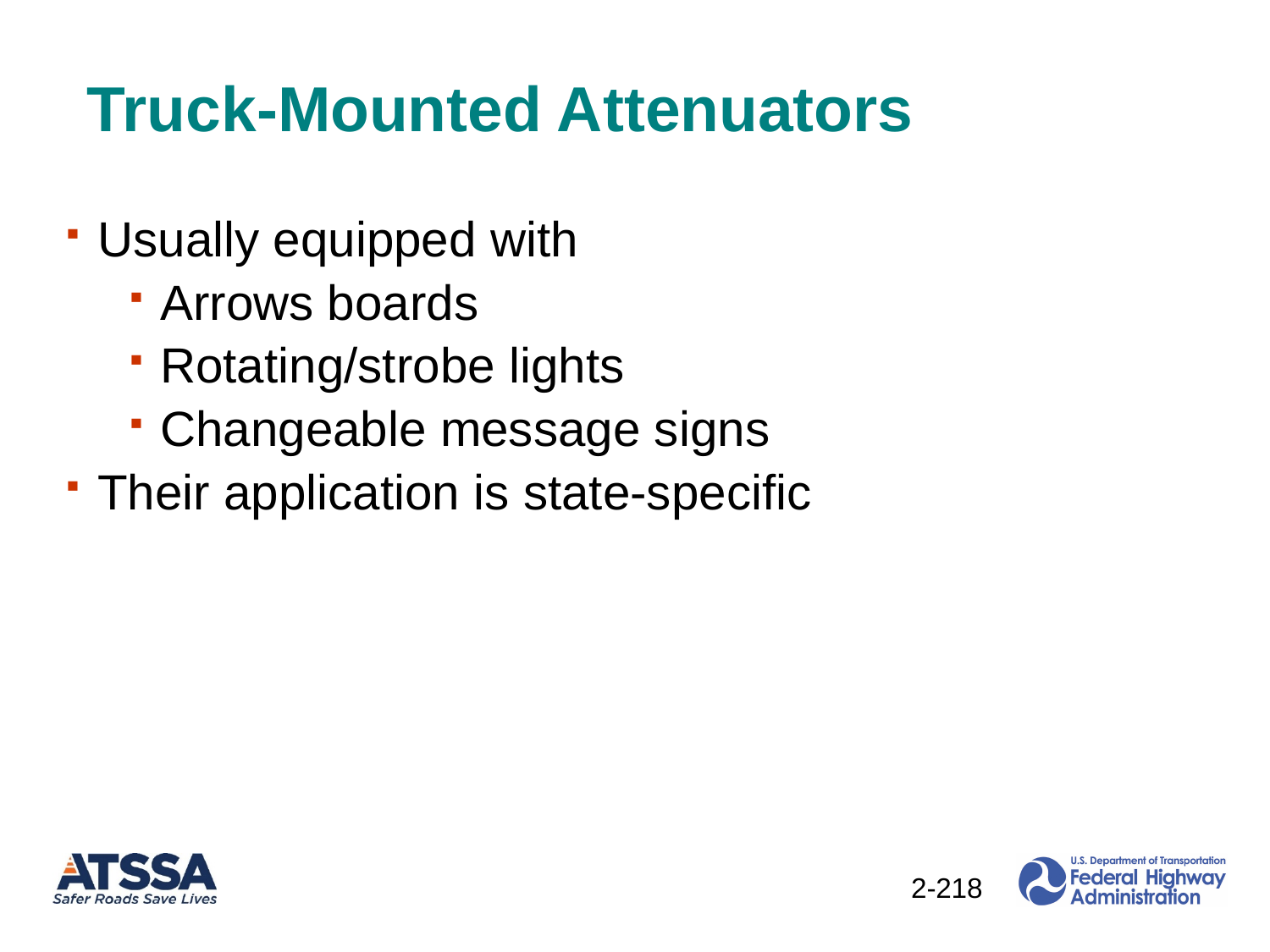

Truck-Mounted Attenuators
Usually equipped with
Arrows boards
Rotating/strobe lights
Changeable message signs
Their application is state-specific